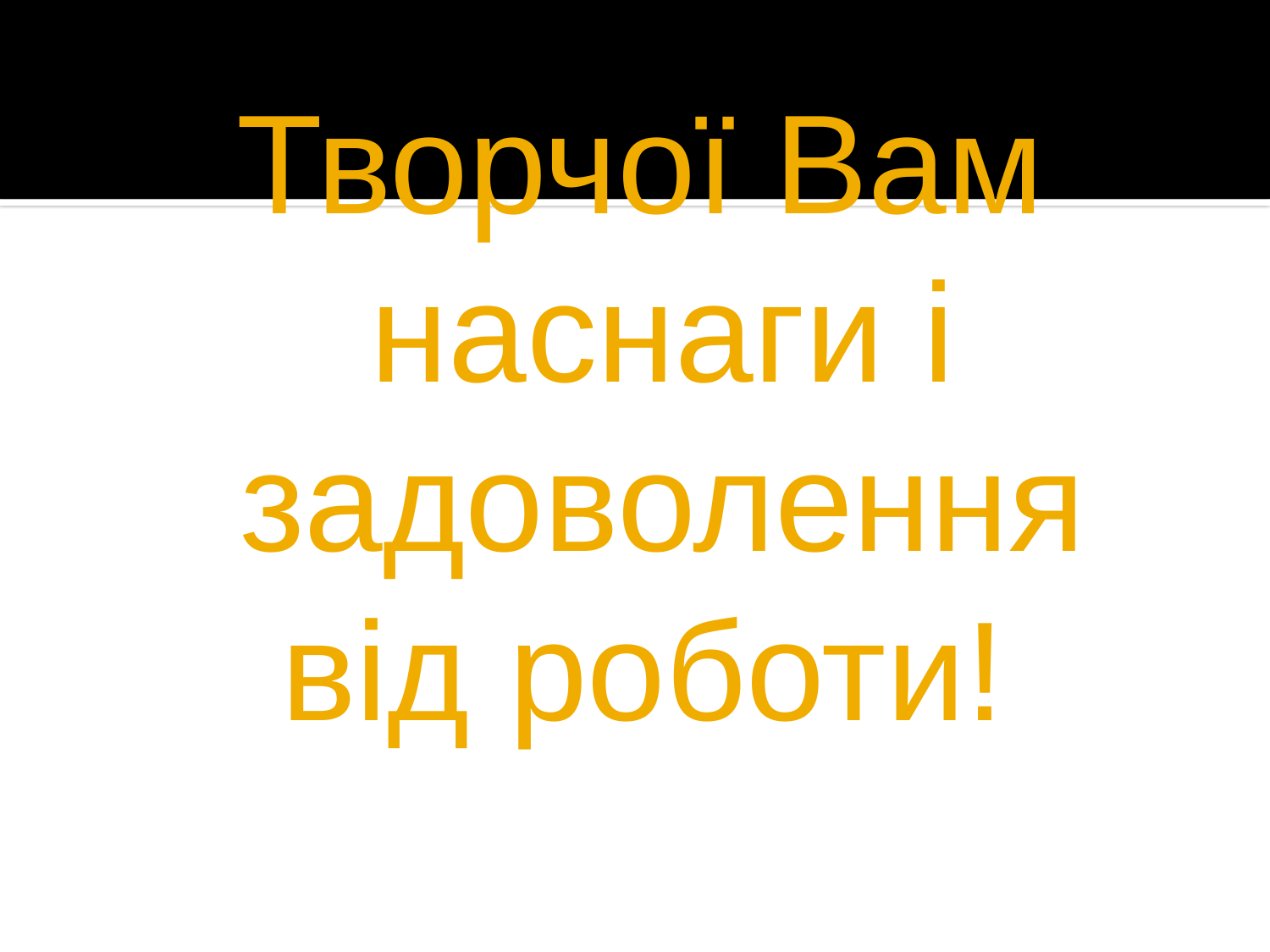

Творчої Вам наснаги і задоволення від роботи!